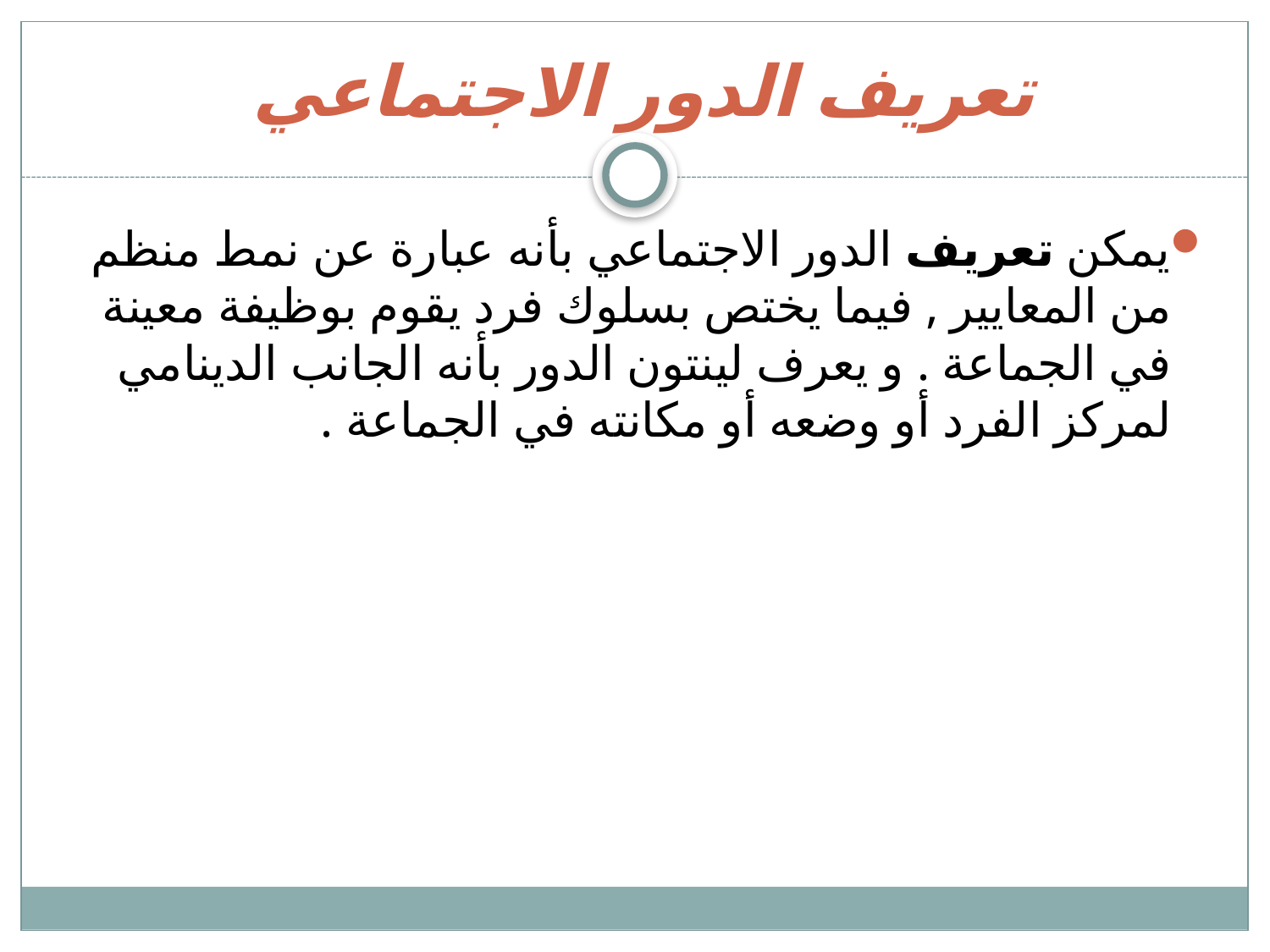

# تعريف الدور الاجتماعي
يمكن تعريف الدور الاجتماعي بأنه عبارة عن نمط منظم من المعايير , فيما يختص بسلوك فرد يقوم بوظيفة معينة في الجماعة . و يعرف لينتون الدور بأنه الجانب الدينامي لمركز الفرد أو وضعه أو مكانته في الجماعة .